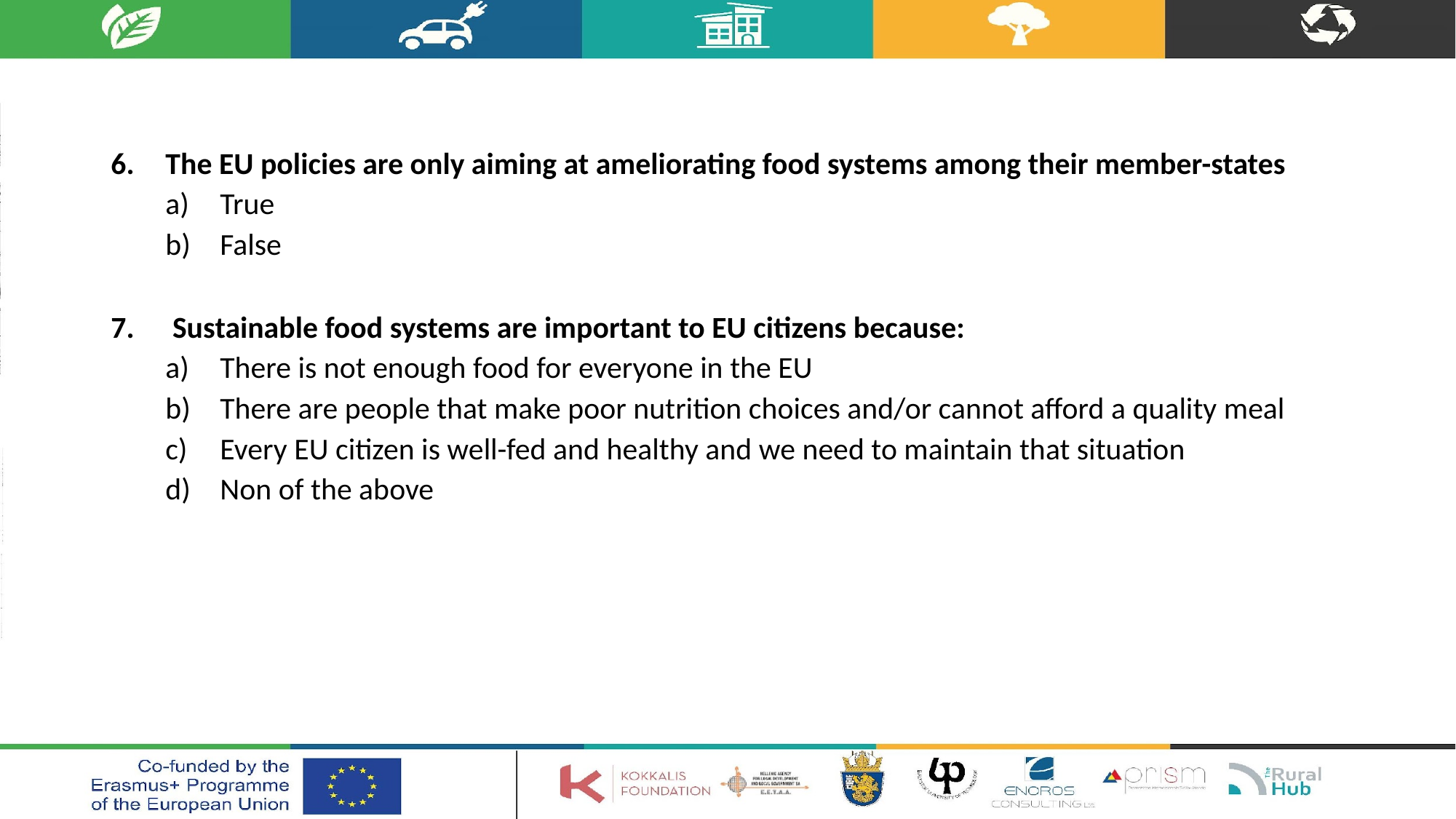

The EU policies are only aiming at ameliorating food systems among their member-states
True
False

 Sustainable food systems are important to EU citizens because:
There is not enough food for everyone in the EU
There are people that make poor nutrition choices and/or cannot afford a quality meal
Every EU citizen is well-fed and healthy and we need to maintain that situation
Non of the above